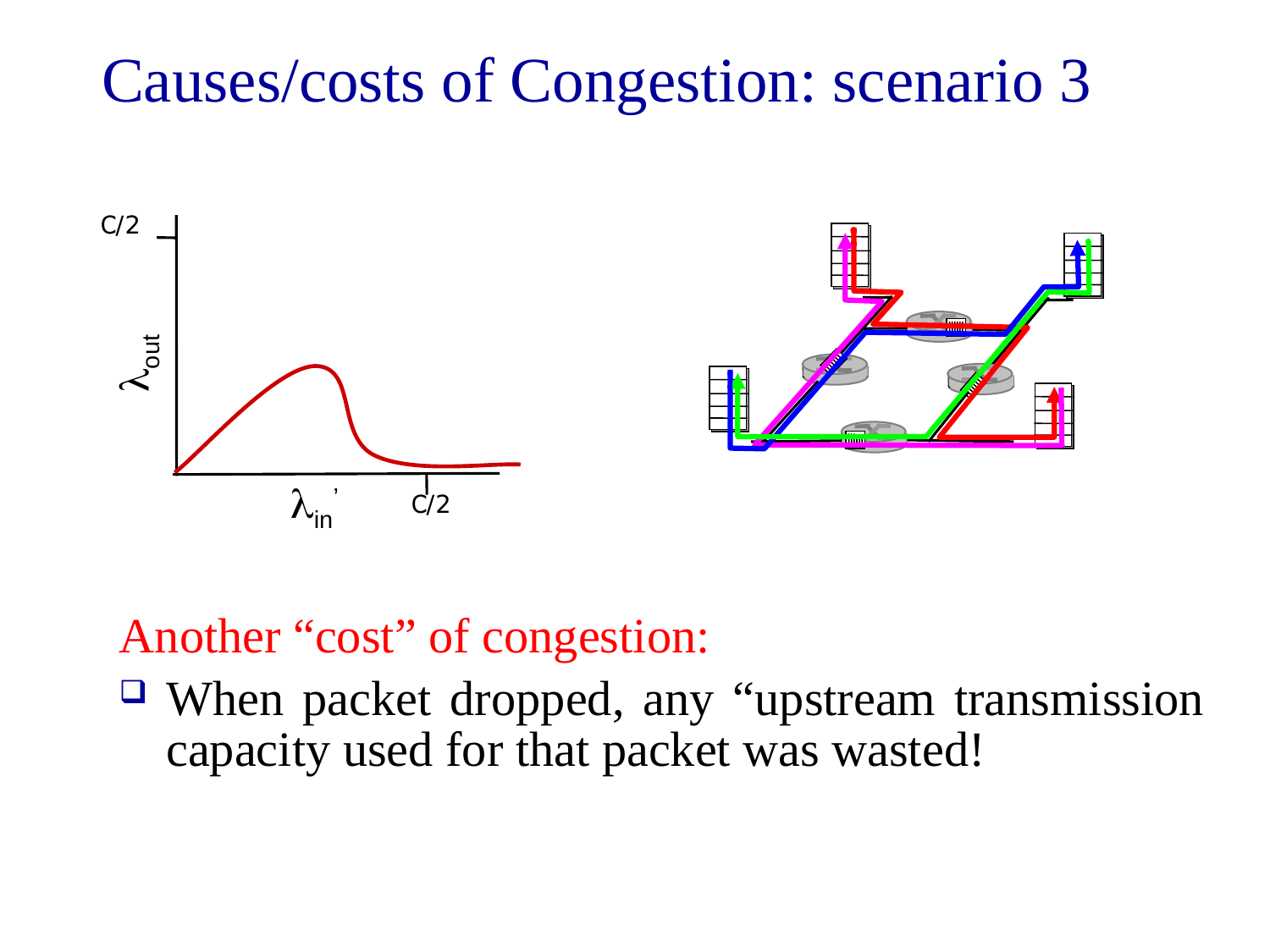

Causes/costs of Congestion: scenario 3
C/2

λout

λin’

C/2
Another “cost” of congestion:
When packet dropped, any “upstream transmission capacity used for that packet was wasted!